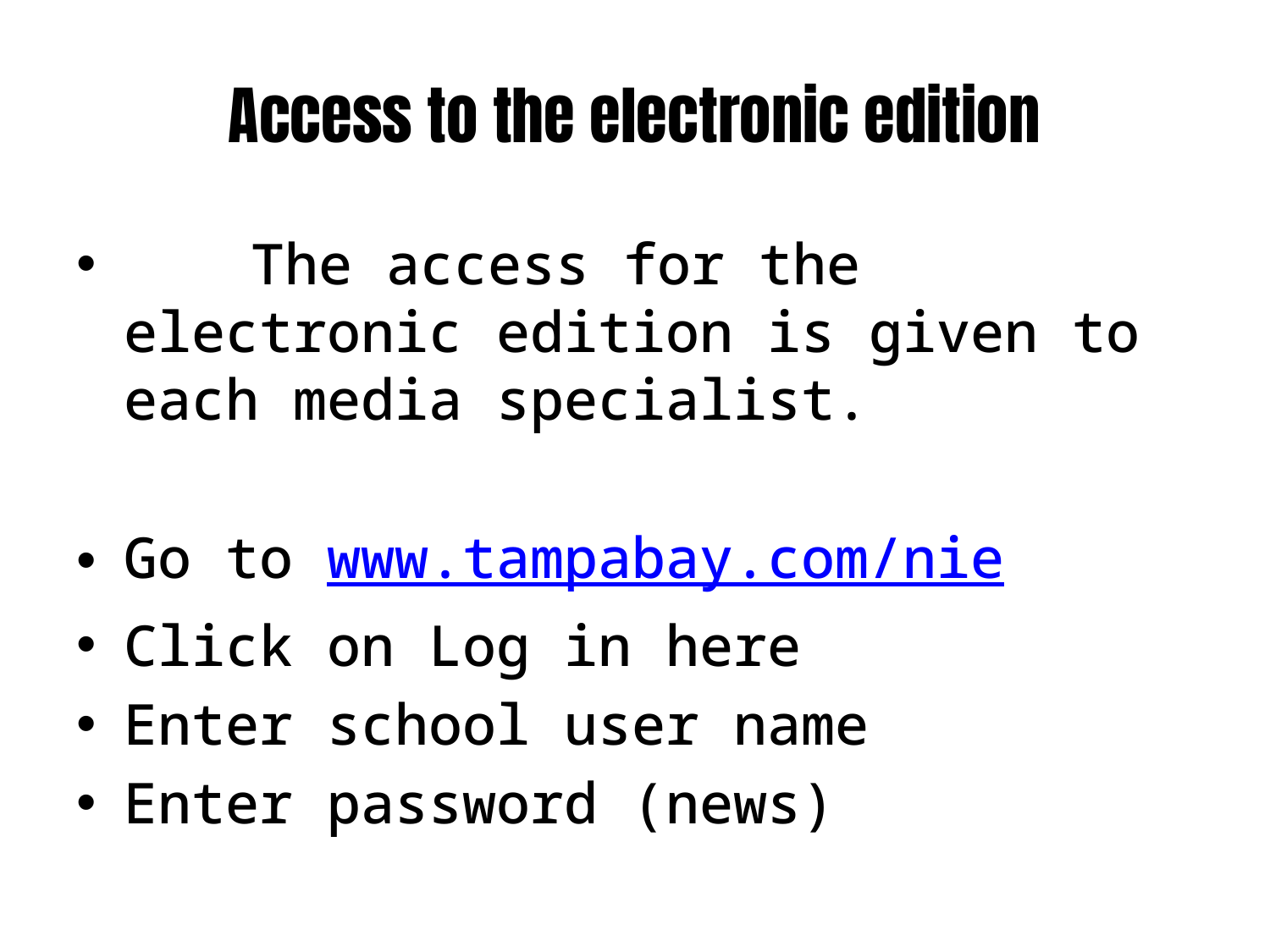

# Access to the electronic edition
	The access for the electronic edition is given to each media specialist.

Go to www.tampabay.com/nie
Click on Log in here
Enter school user name
Enter password (news)